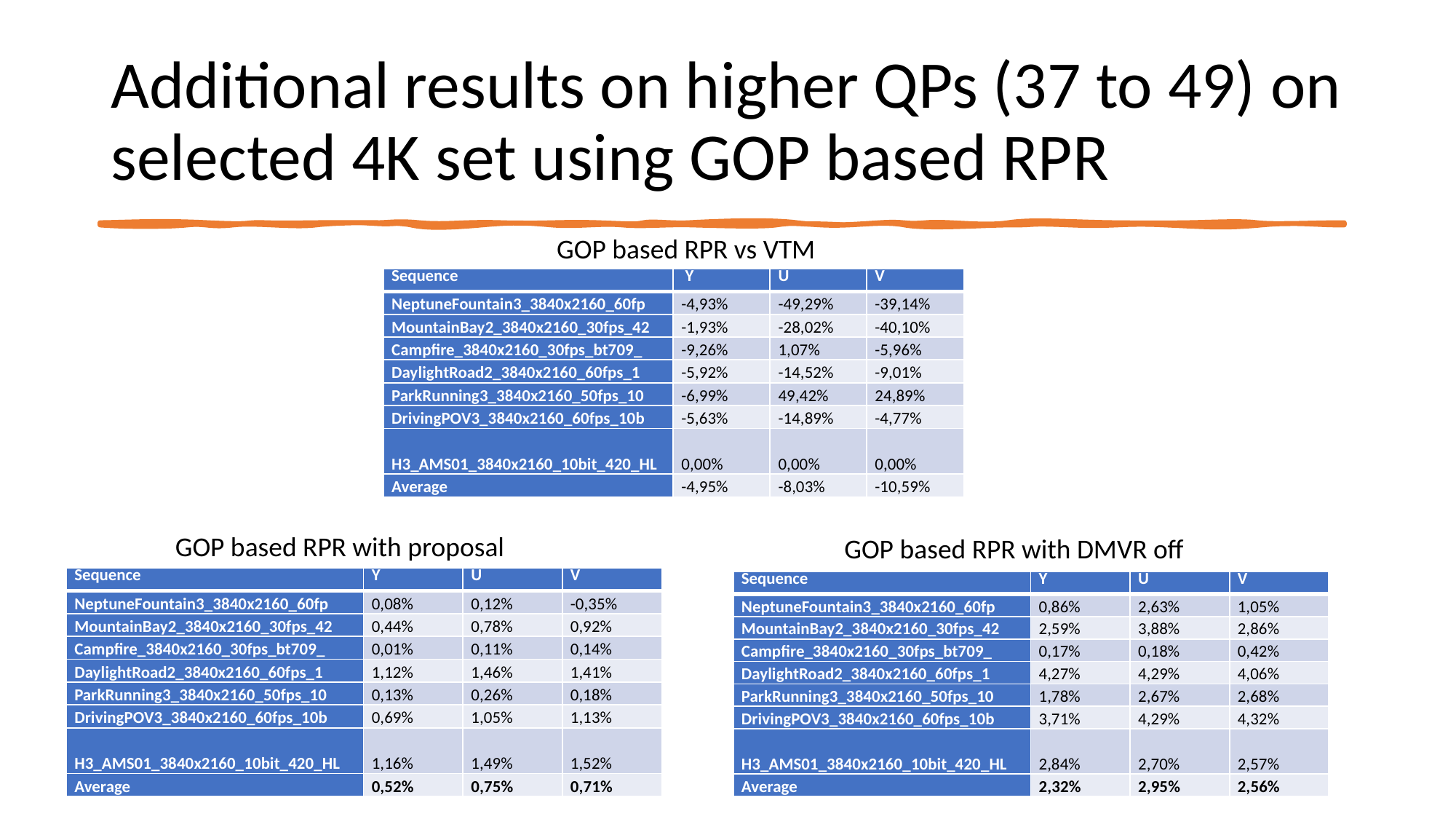

# Additional results on higher QPs (37 to 49) on selected 4K set using GOP based RPR

GOP based RPR vs VTM
| Sequence | Y | U | V |
| --- | --- | --- | --- |
| NeptuneFountain3\_3840x2160\_60fp | -4,93% | -49,29% | -39,14% |
| MountainBay2\_3840x2160\_30fps\_42 | -1,93% | -28,02% | -40,10% |
| Campfire\_3840x2160\_30fps\_bt709\_ | -9,26% | 1,07% | -5,96% |
| DaylightRoad2\_3840x2160\_60fps\_1 | -5,92% | -14,52% | -9,01% |
| ParkRunning3\_3840x2160\_50fps\_10 | -6,99% | 49,42% | 24,89% |
| DrivingPOV3\_3840x2160\_60fps\_10b | -5,63% | -14,89% | -4,77% |
| H3\_AMS01\_3840x2160\_10bit\_420\_HL | 0,00% | 0,00% | 0,00% |
| Average | -4,95% | -8,03% | -10,59% |
GOP based RPR with proposal
GOP based RPR with DMVR off
| Sequence | Y | U | V |
| --- | --- | --- | --- |
| NeptuneFountain3\_3840x2160\_60fp | 0,08% | 0,12% | -0,35% |
| MountainBay2\_3840x2160\_30fps\_42 | 0,44% | 0,78% | 0,92% |
| Campfire\_3840x2160\_30fps\_bt709\_ | 0,01% | 0,11% | 0,14% |
| DaylightRoad2\_3840x2160\_60fps\_1 | 1,12% | 1,46% | 1,41% |
| ParkRunning3\_3840x2160\_50fps\_10 | 0,13% | 0,26% | 0,18% |
| DrivingPOV3\_3840x2160\_60fps\_10b | 0,69% | 1,05% | 1,13% |
| H3\_AMS01\_3840x2160\_10bit\_420\_HL | 1,16% | 1,49% | 1,52% |
| Average | 0,52% | 0,75% | 0,71% |
| Sequence | Y | U | V |
| --- | --- | --- | --- |
| NeptuneFountain3\_3840x2160\_60fp | 0,86% | 2,63% | 1,05% |
| MountainBay2\_3840x2160\_30fps\_42 | 2,59% | 3,88% | 2,86% |
| Campfire\_3840x2160\_30fps\_bt709\_ | 0,17% | 0,18% | 0,42% |
| DaylightRoad2\_3840x2160\_60fps\_1 | 4,27% | 4,29% | 4,06% |
| ParkRunning3\_3840x2160\_50fps\_10 | 1,78% | 2,67% | 2,68% |
| DrivingPOV3\_3840x2160\_60fps\_10b | 3,71% | 4,29% | 4,32% |
| H3\_AMS01\_3840x2160\_10bit\_420\_HL | 2,84% | 2,70% | 2,57% |
| Average | 2,32% | 2,95% | 2,56% |